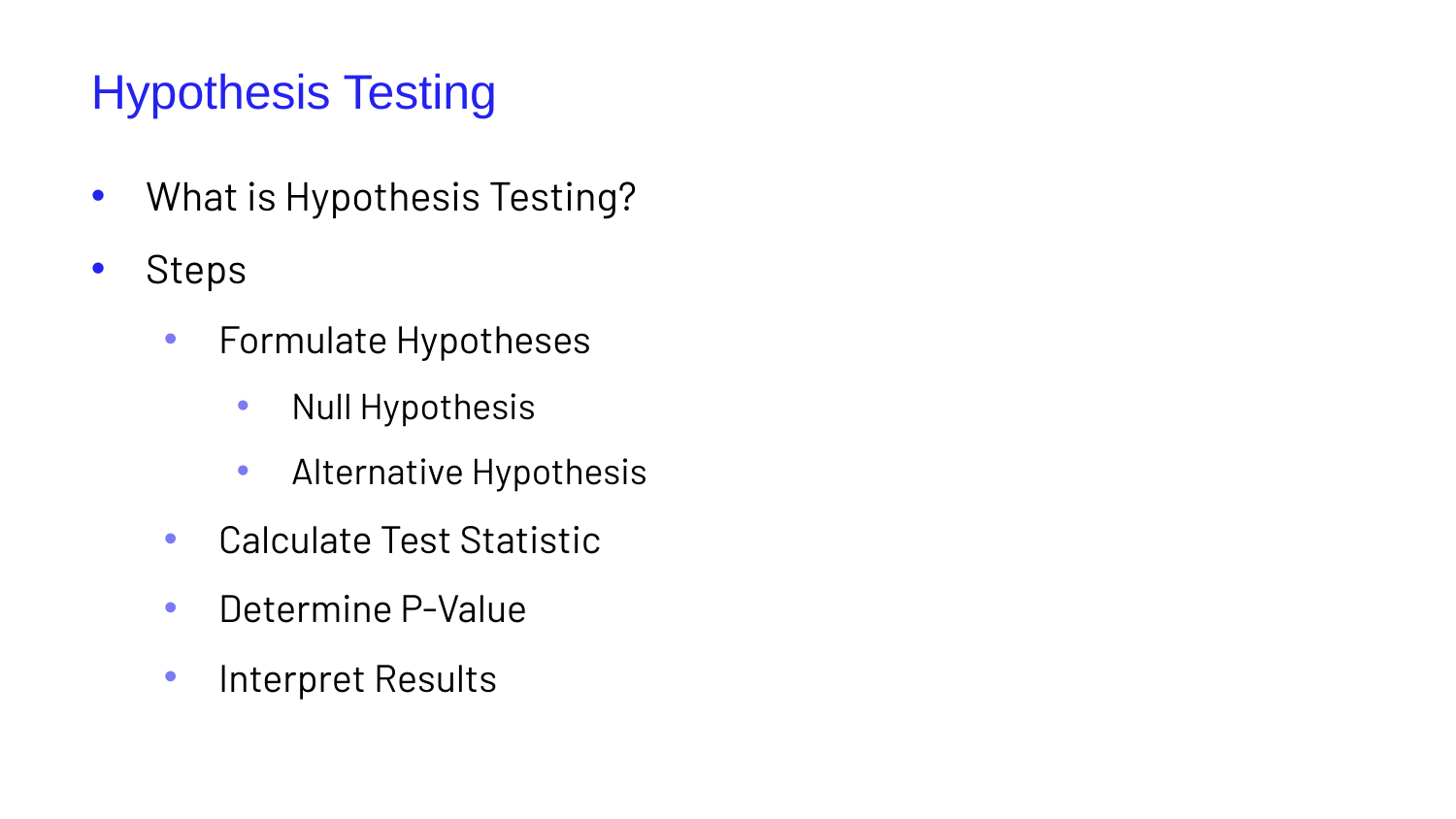

Hypothesis Testing
What is Hypothesis Testing?
Steps
Formulate Hypotheses
Null Hypothesis
Alternative Hypothesis
Calculate Test Statistic
Determine P-Value
Interpret Results